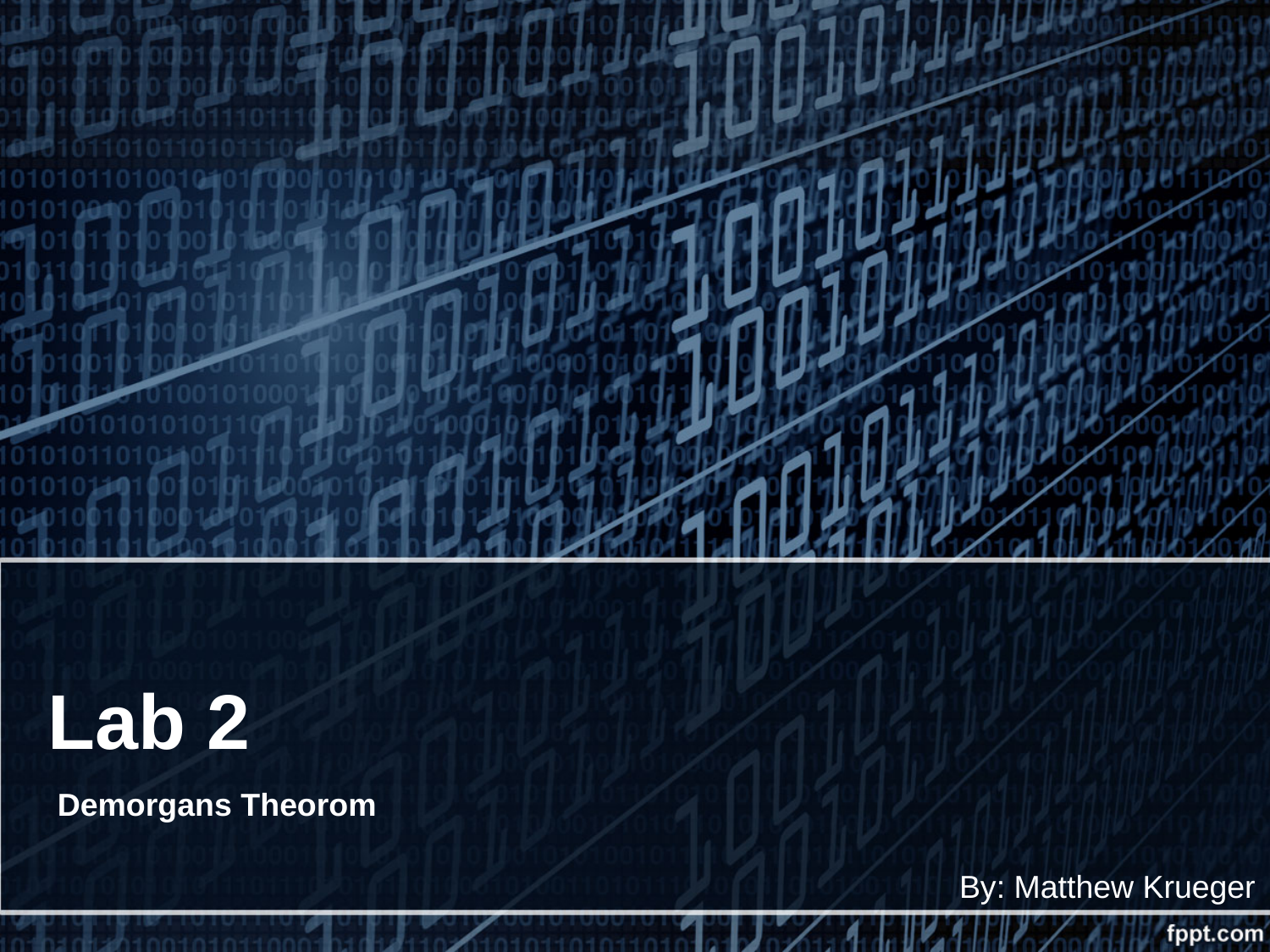

# Lab 2
Demorgans Theorom
By: Matthew Krueger